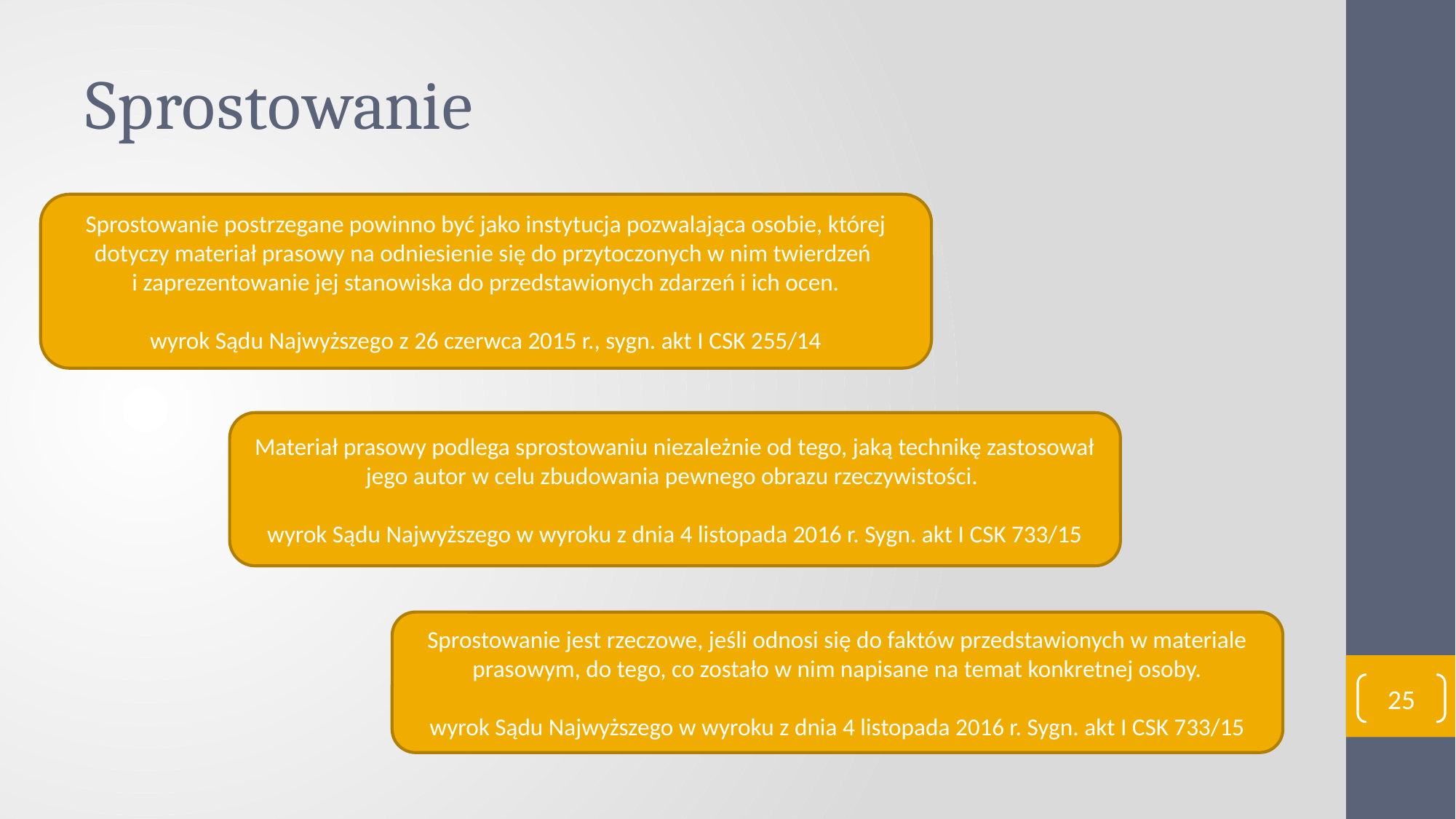

# Sprostowanie

Sprostowanie postrzegane powinno być jako instytucja pozwalająca osobie, której dotyczy materiał prasowy na odniesienie się do przytoczonych w nim twierdzeń
i zaprezentowanie jej stanowiska do przedstawionych zdarzeń i ich ocen.

wyrok Sądu Najwyższego z 26 czerwca 2015 r., sygn. akt I CSK 255/14
Materiał prasowy podlega sprostowaniu niezależnie od tego, jaką technikę zastosował jego autor w celu zbudowania pewnego obrazu rzeczywistości.

wyrok Sądu Najwyższego w wyroku z dnia 4 listopada 2016 r. Sygn. akt I CSK 733/15
Sprostowanie jest rzeczowe, jeśli odnosi się do faktów przedstawionych w materiale prasowym, do tego, co zostało w nim napisane na temat konkretnej osoby.

wyrok Sądu Najwyższego w wyroku z dnia 4 listopada 2016 r. Sygn. akt I CSK 733/15
25